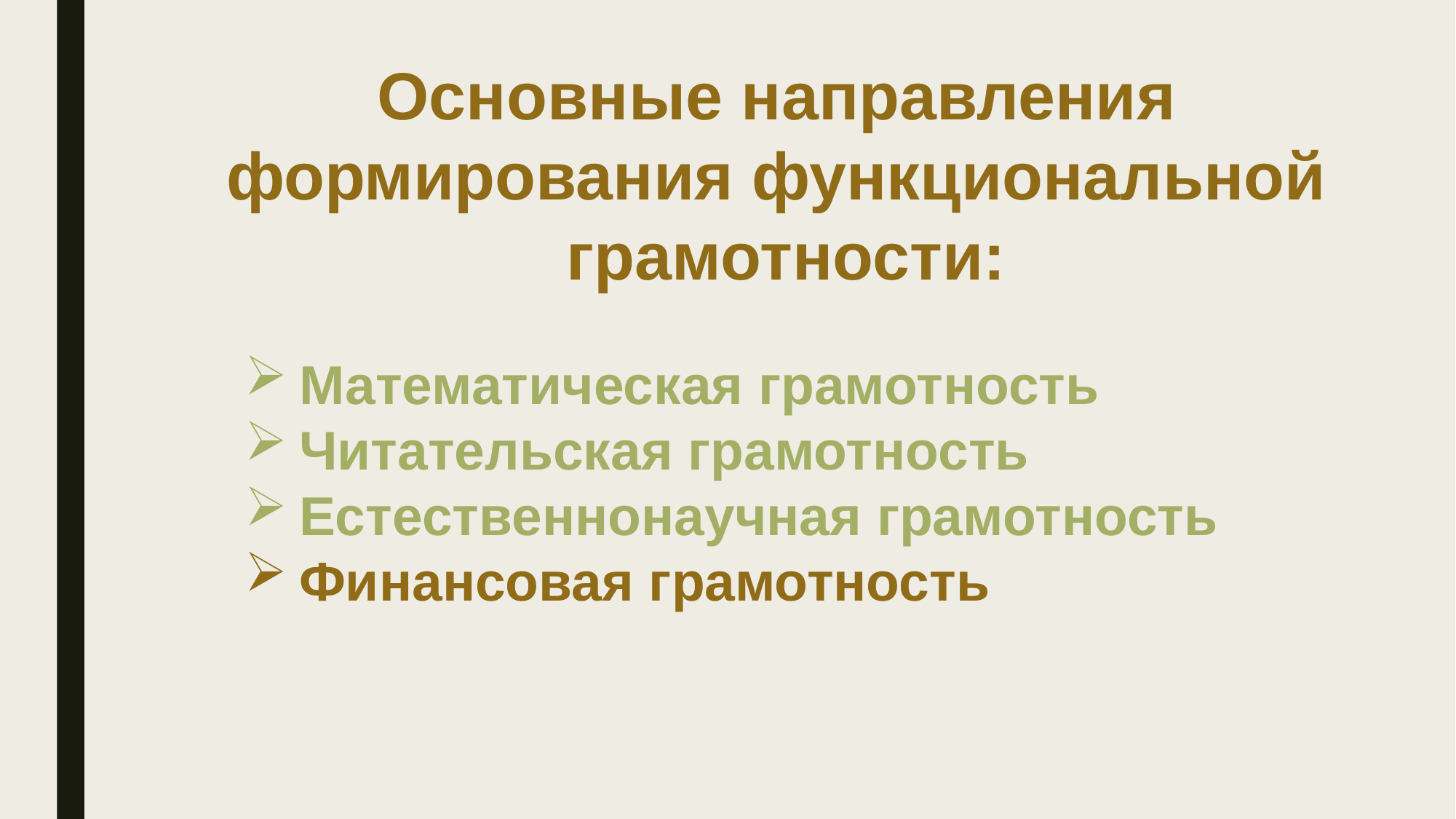

Основные направления
формирования функциональной
грамотности:
Математическая грамотность
Читательская грамотность
Естественнонаучная грамотность
Финансовая грамотность